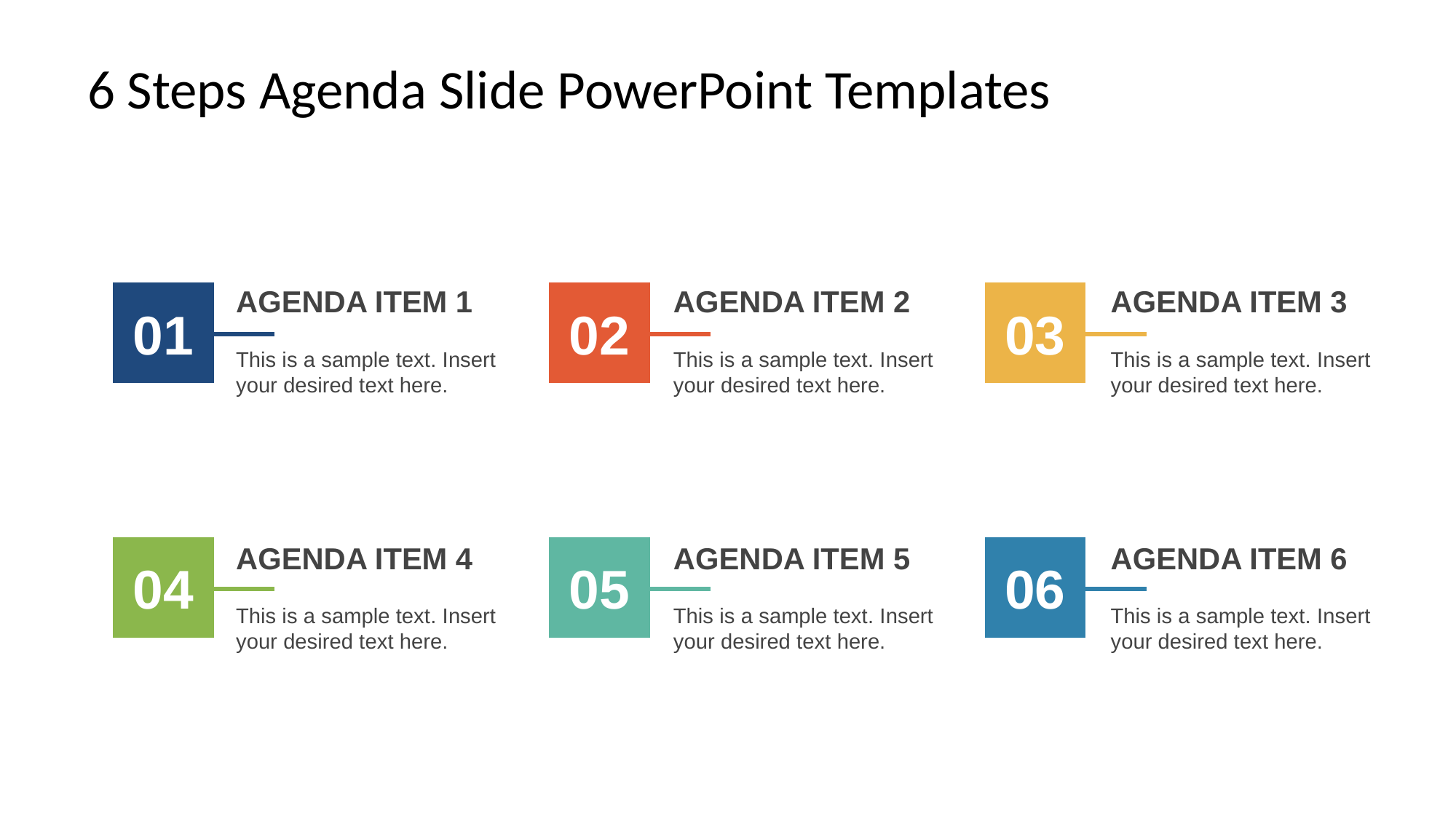

6 Steps Agenda Slide PowerPoint Templates
AGENDA ITEM 1
AGENDA ITEM 2
03
AGENDA ITEM 3
01
02

This is a sample text. Insert your desired text here.
This is a sample text. Insert your desired text here.
This is a sample text. Insert your desired text here.
06
04
05
AGENDA ITEM 4
AGENDA ITEM 5
AGENDA ITEM 6

This is a sample text. Insert your desired text here.
This is a sample text. Insert your desired text here.
This is a sample text. Insert your desired text here.